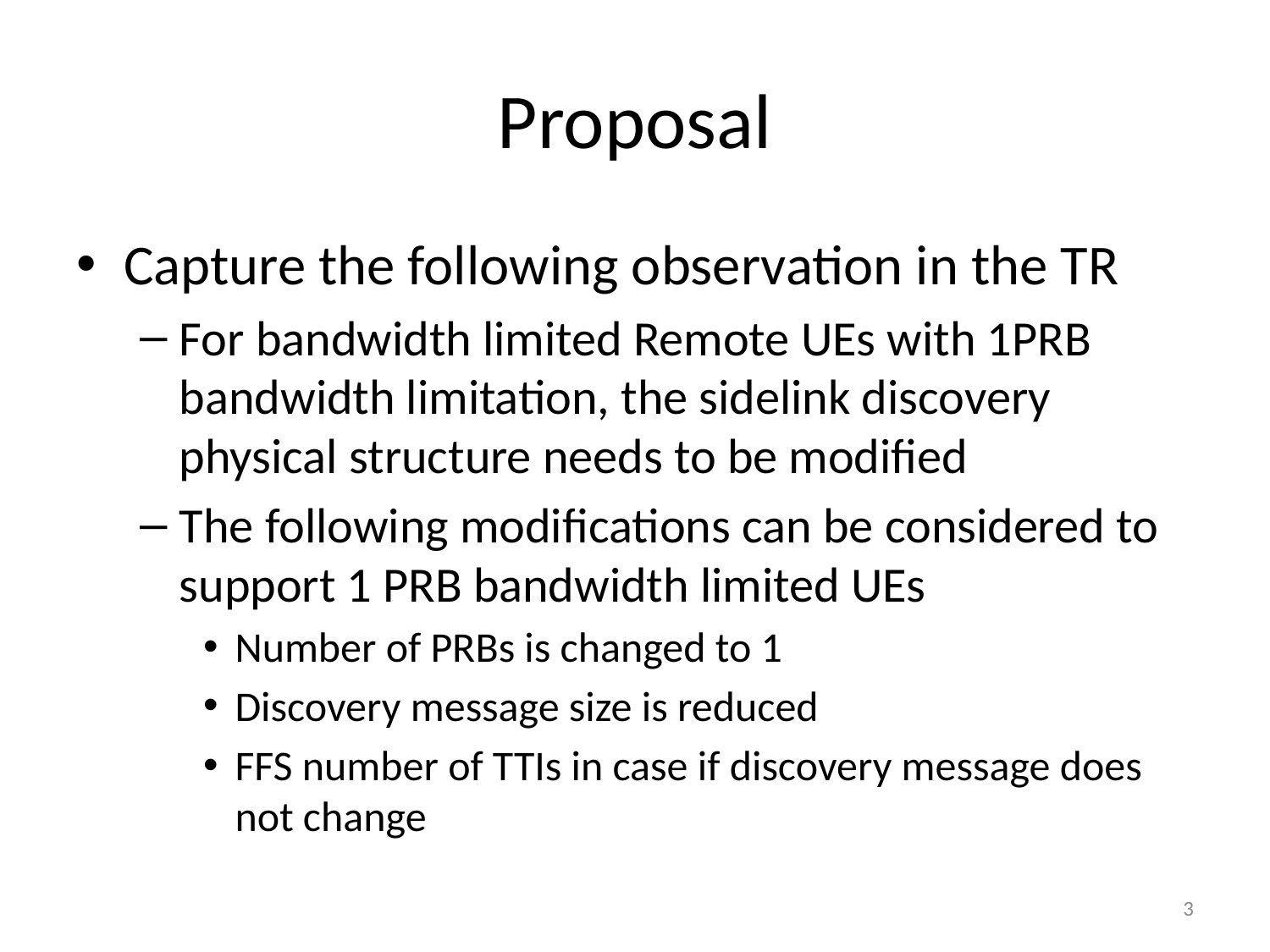

# Proposal
Capture the following observation in the TR
For bandwidth limited Remote UEs with 1PRB bandwidth limitation, the sidelink discovery physical structure needs to be modified
The following modifications can be considered to support 1 PRB bandwidth limited UEs
Number of PRBs is changed to 1
Discovery message size is reduced
FFS number of TTIs in case if discovery message does not change
3